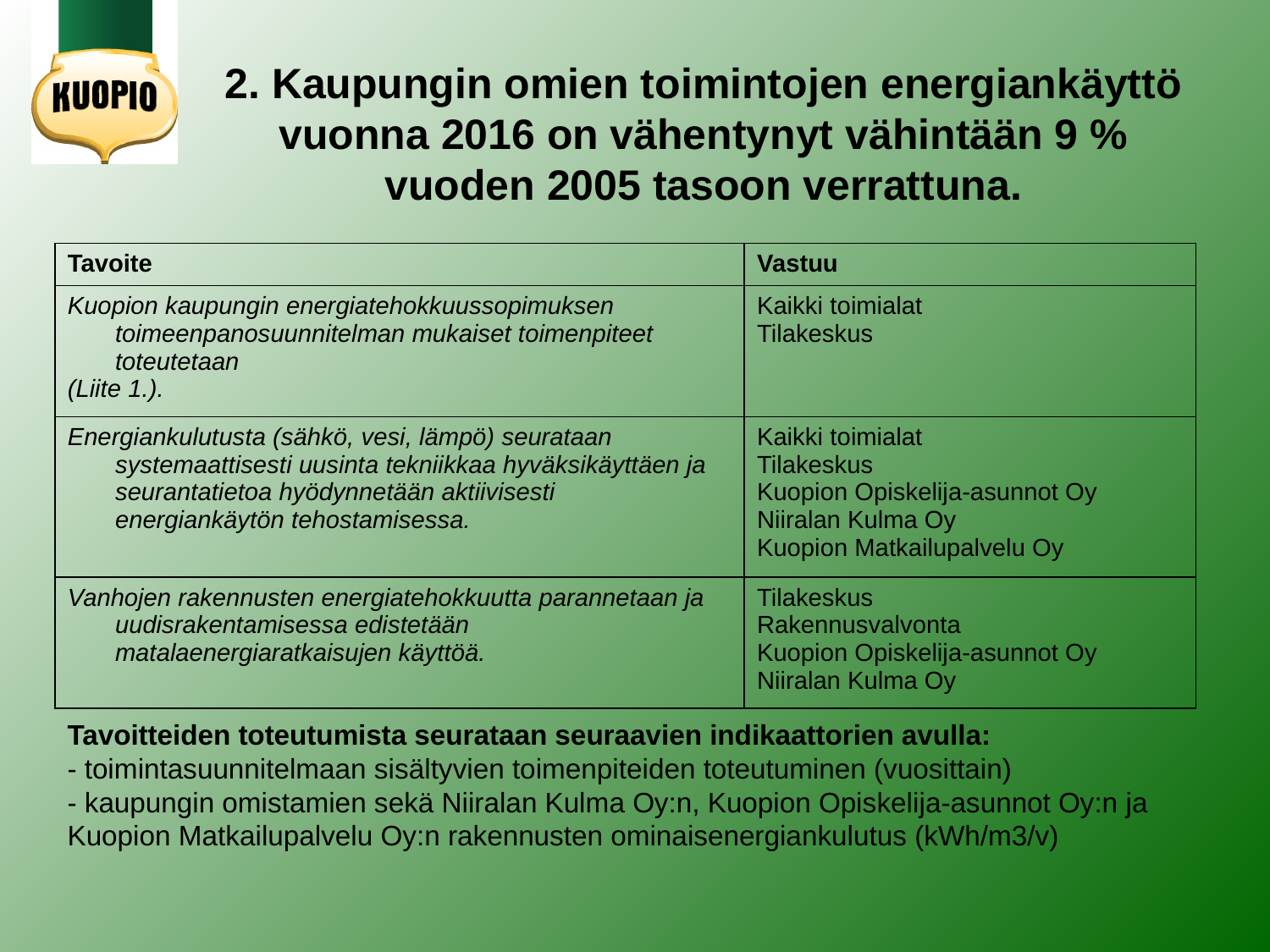

# 2. Kaupungin omien toimintojen energiankäyttö vuonna 2016 on vähentynyt vähintään 9 % vuoden 2005 tasoon verrattuna.
| Tavoite | Vastuu |
| --- | --- |
| Kuopion kaupungin energiatehokkuussopimuksen toimeenpanosuunnitelman mukaiset toimenpiteet toteutetaan (Liite 1.). | Kaikki toimialat Tilakeskus |
| Energiankulutusta (sähkö, vesi, lämpö) seurataan systemaattisesti uusinta tekniikkaa hyväksikäyttäen ja seurantatietoa hyödynnetään aktiivisesti energiankäytön tehostamisessa. | Kaikki toimialat Tilakeskus Kuopion Opiskelija-asunnot Oy Niiralan Kulma Oy Kuopion Matkailupalvelu Oy |
| Vanhojen rakennusten energiatehokkuutta parannetaan ja uudisrakentamisessa edistetään matalaenergiaratkaisujen käyttöä. | Tilakeskus Rakennusvalvonta Kuopion Opiskelija-asunnot Oy Niiralan Kulma Oy |
Tavoitteiden toteutumista seurataan seuraavien indikaattorien avulla:
- toimintasuunnitelmaan sisältyvien toimenpiteiden toteutuminen (vuosittain)
- kaupungin omistamien sekä Niiralan Kulma Oy:n, Kuopion Opiskelija-asunnot Oy:n ja Kuopion Matkailupalvelu Oy:n rakennusten ominaisenergiankulutus (kWh/m3/v)